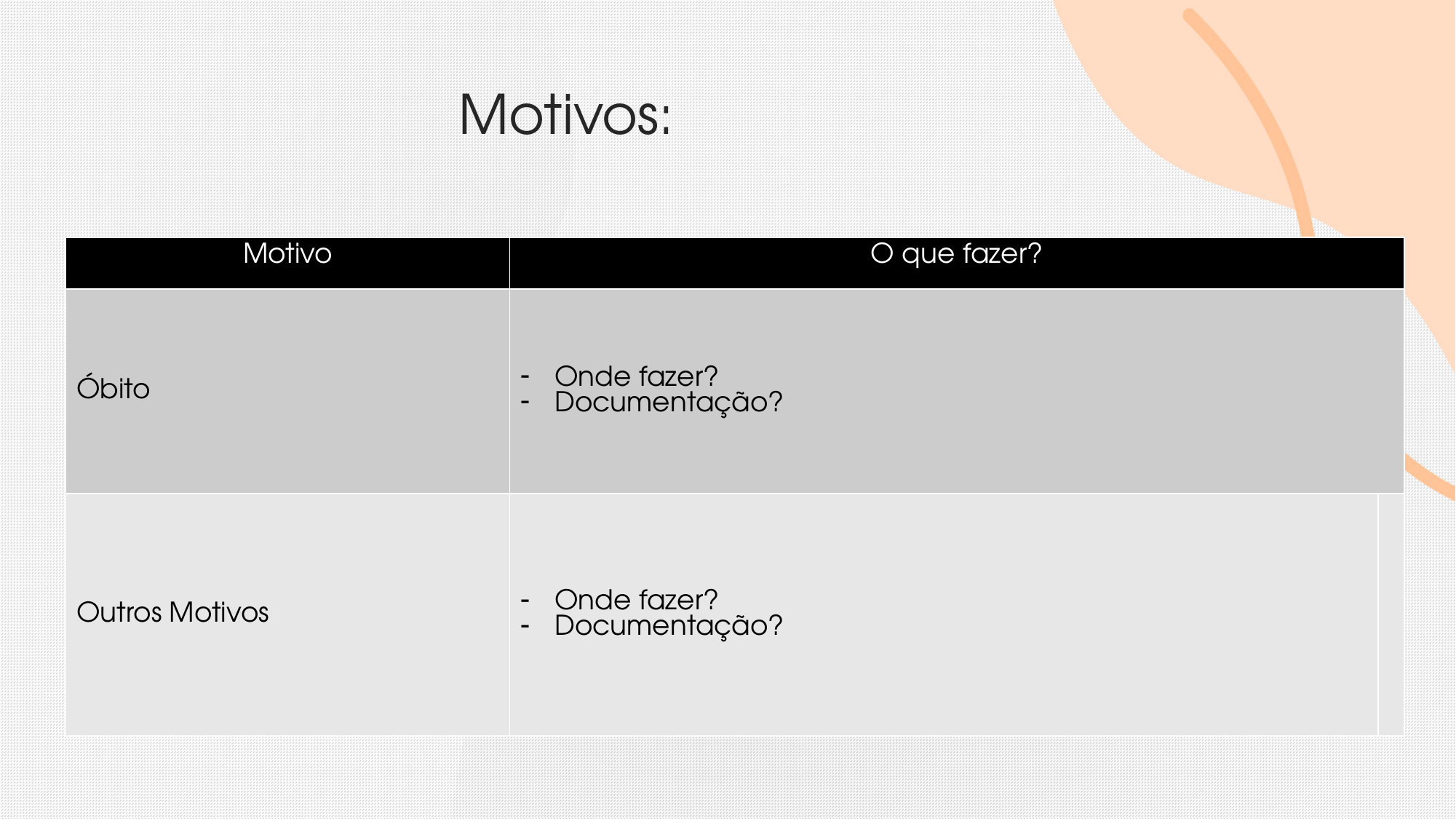

Motivos:
| Motivo | O que fazer? |  |
| --- | --- | --- |
| Óbito | Onde fazer? Documentação? |  |
| Outros Motivos | Onde fazer? Documentação? |  |